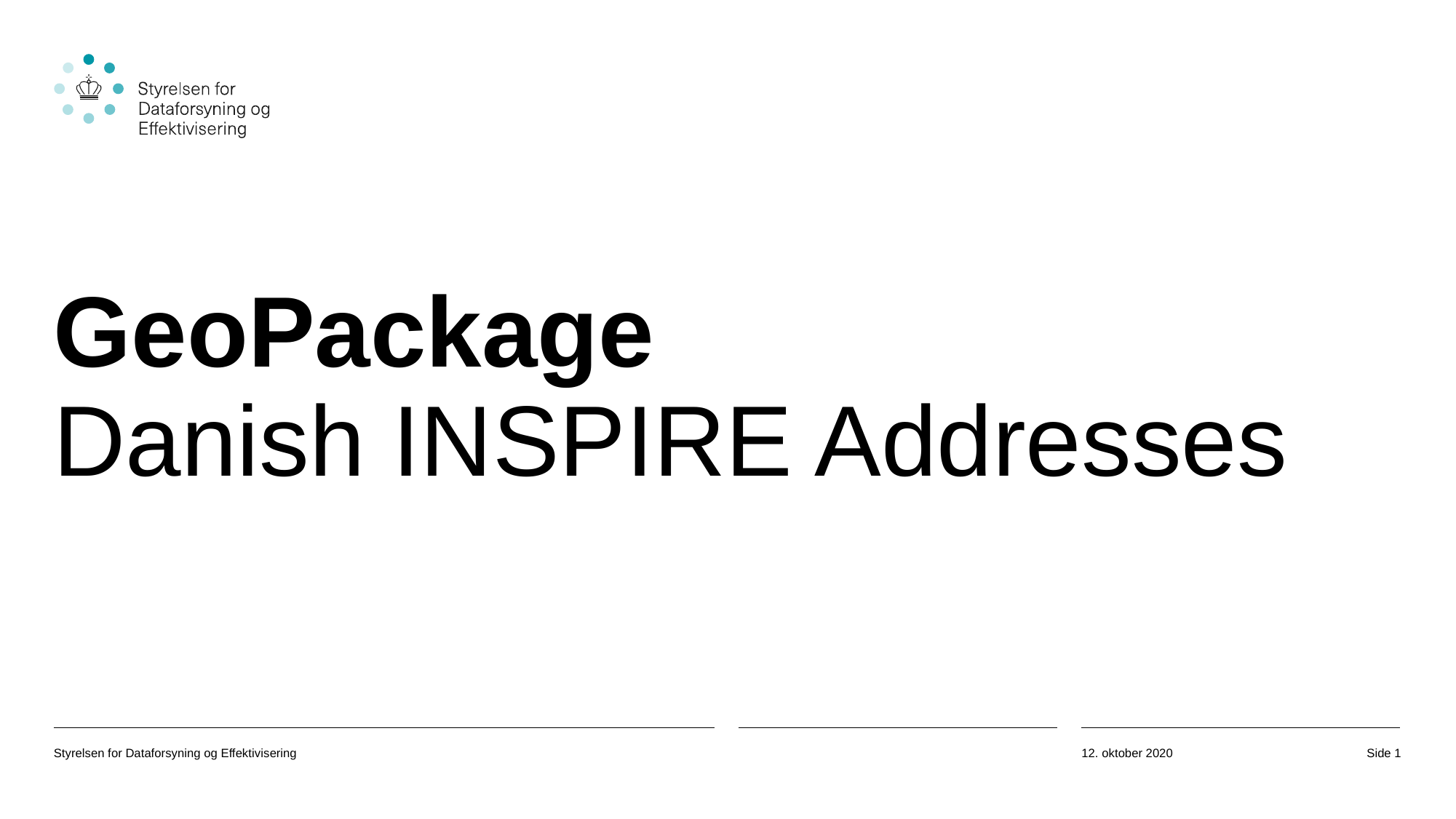

# GeoPackage
Danish INSPIRE Addresses
Styrelsen for Dataforsyning og Effektivisering
12. oktober 2020
Side 1